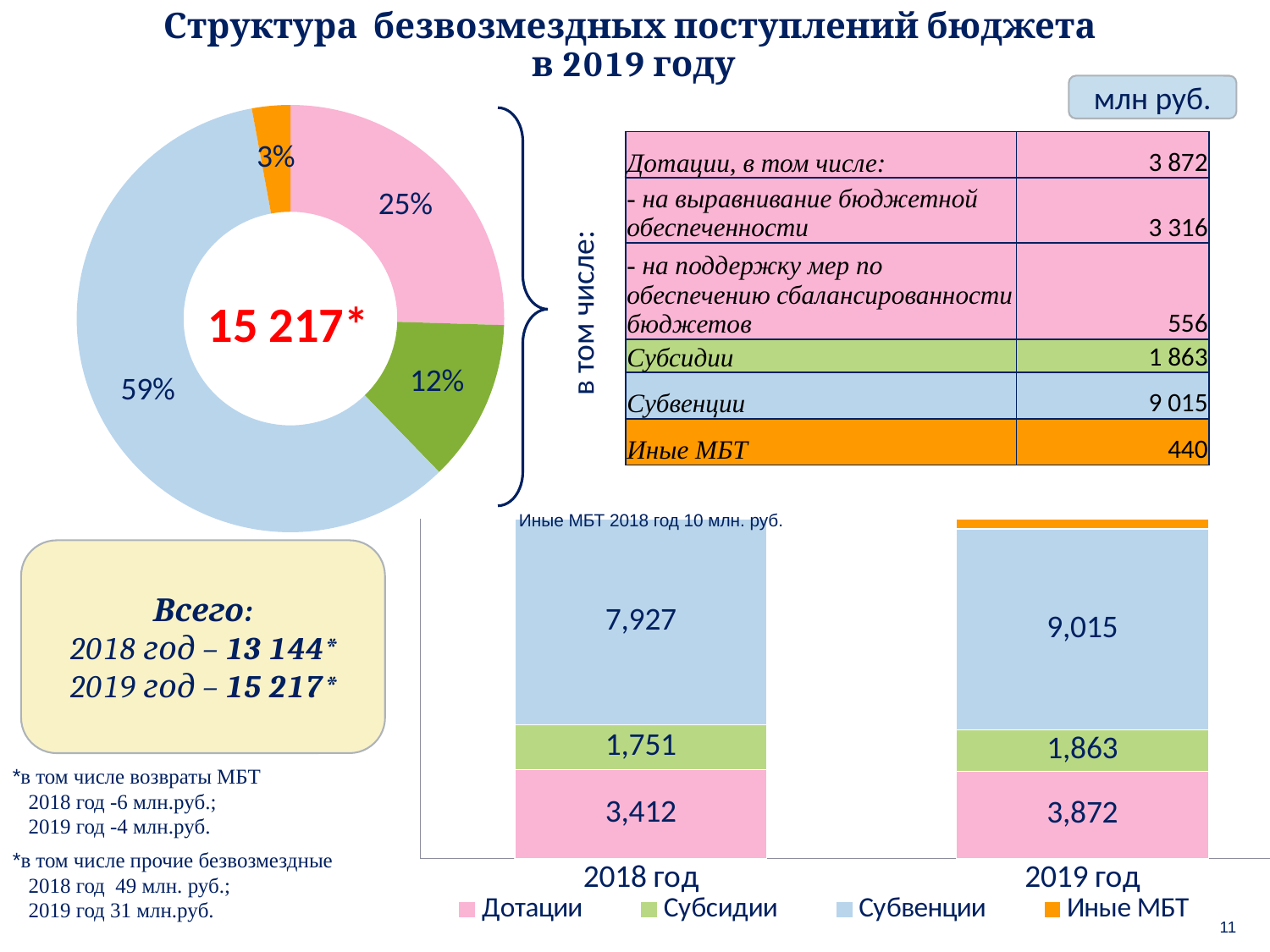

# Структура  безвозмездных поступлений бюджета в 2019 году

### Chart

| Category | Продажи |
|---|---|
| Дотации | 3872.0 |
| Субсидии | 1863.0 |
| Субвенции | 9015.0 |
| Иные межбюджетные | 440.0 |
млн руб.

| Дотации, в том числе: | 3 872 |
| --- | --- |
| - на выравнивание бюджетной обеспеченности | 3 316 |
| - на поддержку мер по обеспечению сбалансированности бюджетов | 556 |
| Субсидии | 1 863 |
| Субвенции | 9 015 |
| Иные МБТ | 440 |
15 217*
в том числе:
Иные МБТ 2018 год 10 млн. руб.

### Chart

| Category | Дотации | Субсидии | Субвенции | Иные МБТ |
|---|---|---|---|---|
| 2018 год | 3412.279 | 1751.40226811 | 7927.41901985 | 10.25225724 |
| 2019 год | 3871.905 | 1862.716593500002 | 9015.46176104 | 440.0 |
Всего:
2018 год – 13 144*
2019 год – 15 217*
*в том числе возвраты МБТ
   2018 год -6 млн.руб.;
   2019 год -4 млн.руб.
*в том числе прочие безвозмездные
   2018 год  49 млн. руб.;
   2019 год 31 млн.руб.
11